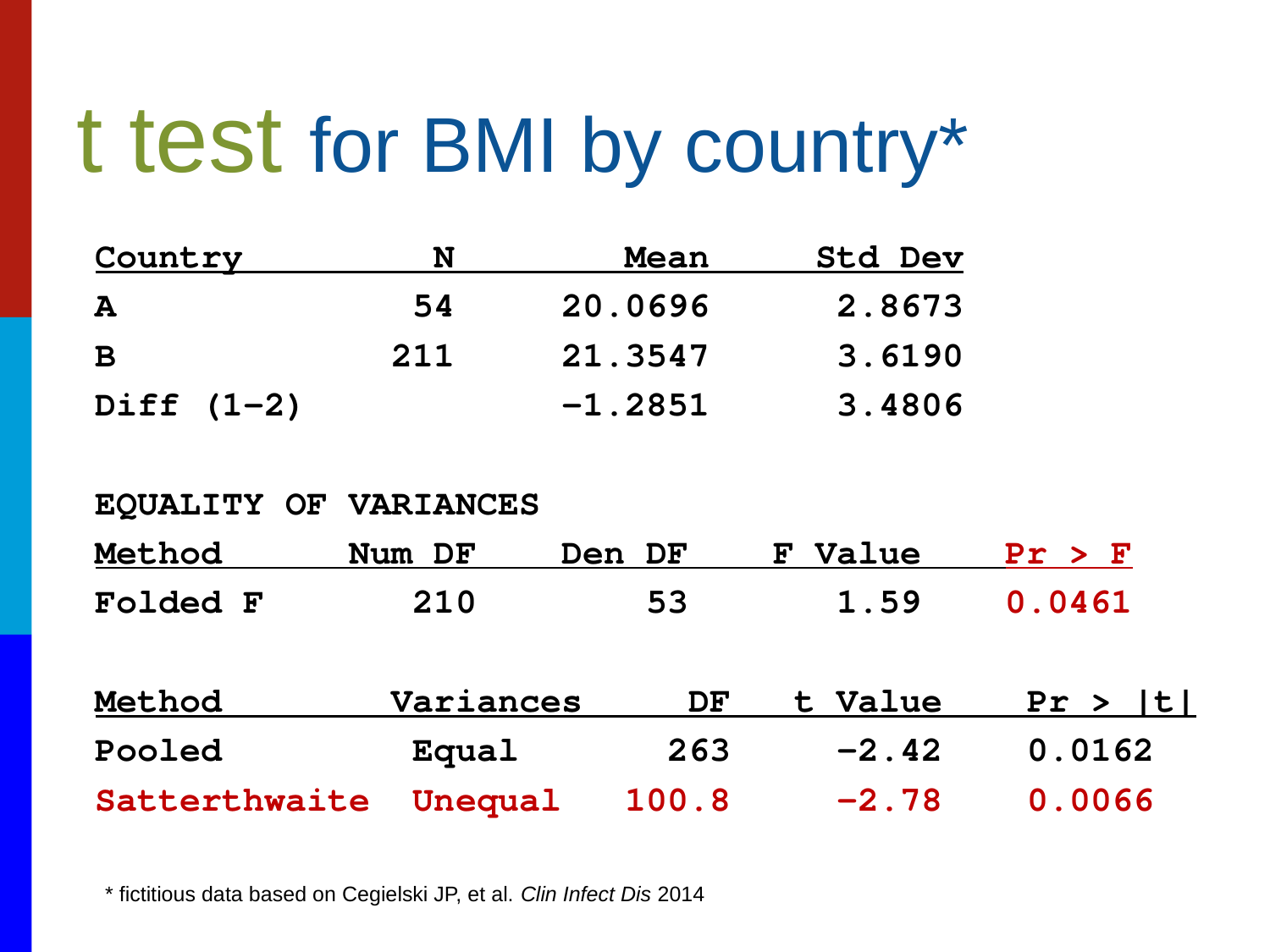

# t test for BMI by country*
Country         N        Mean     Std Dev
A              54     20.0696      2.8673
B             211     21.3547      3.6190
Diff (1-2)            -1.2851      3.4806

EQUALITY OF VARIANCES
Method      Num DF    Den DF    F Value    Pr > F
Folded F       210        53       1.59    0.0461

Method        Variances     DF   t Value    Pr > |t|
Pooled         Equal       263     -2.42    0.0162
Satterthwaite  Unequal   100.8     -2.78    0.0066

* fictitious data based on Cegielski JP, et al. Clin Infect Dis 2014